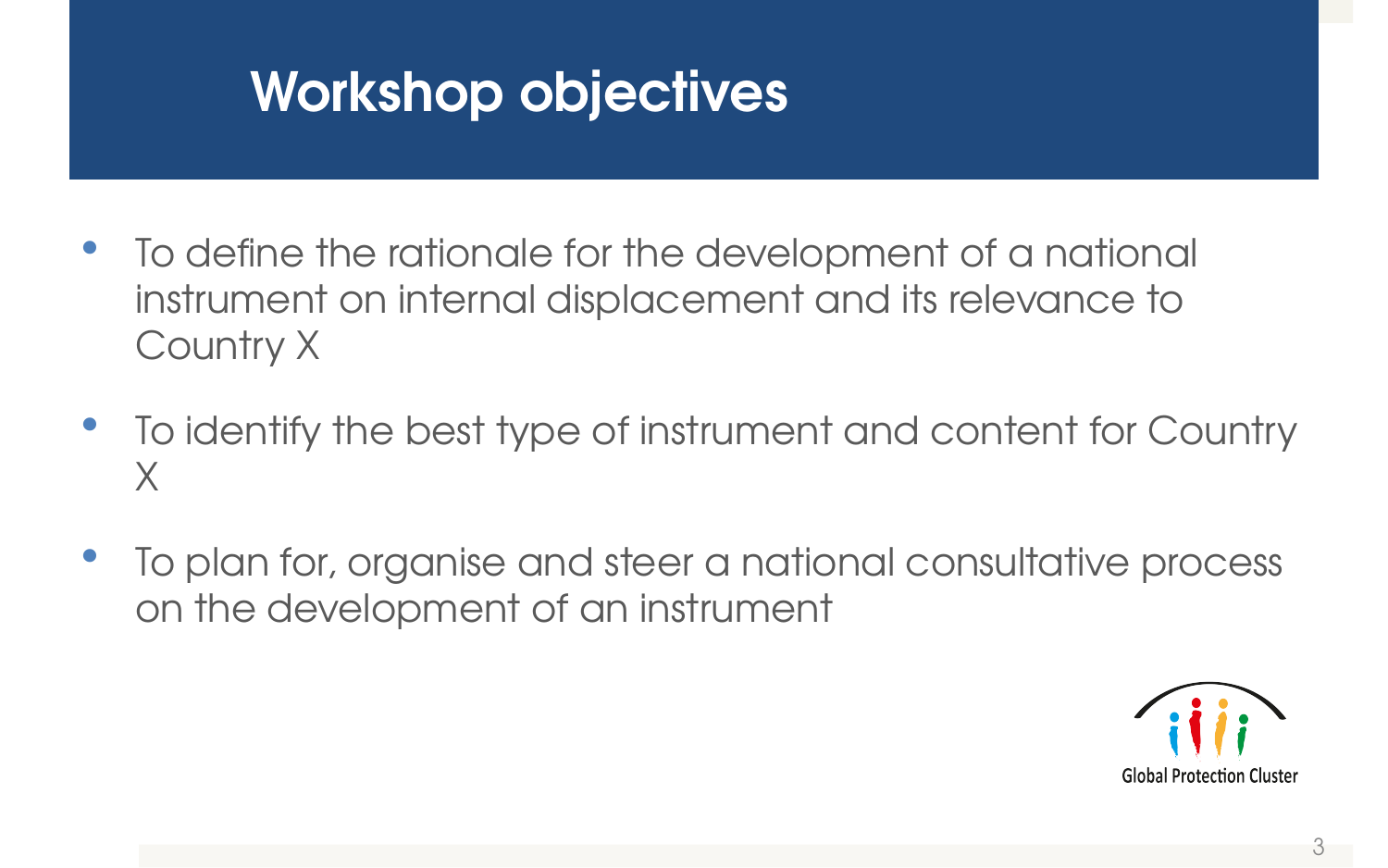

# Workshop objectives
To define the rationale for the development of a national instrument on internal displacement and its relevance to Country X
To identify the best type of instrument and content for Country X
To plan for, organise and steer a national consultative process on the development of an instrument